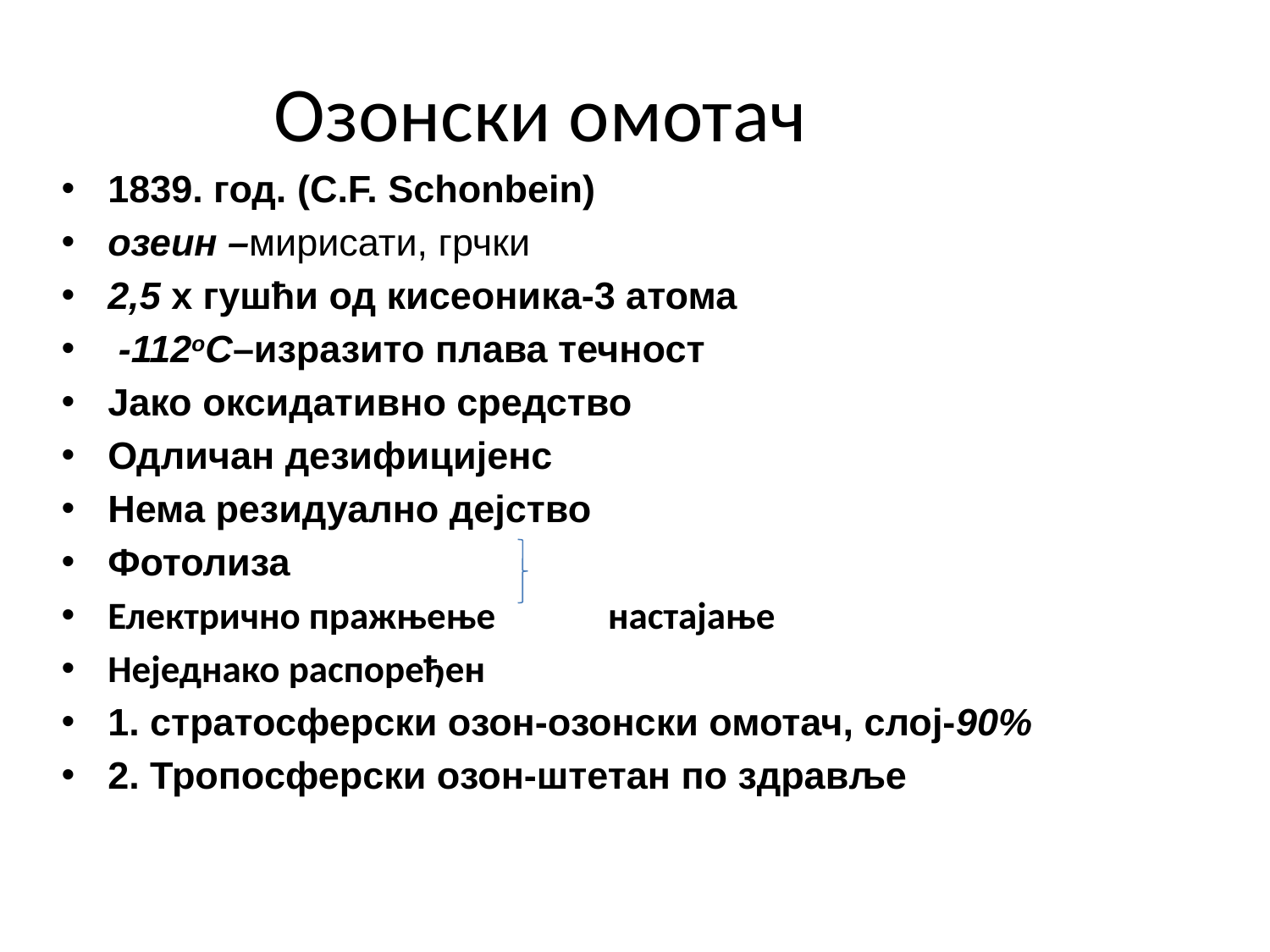

# Озонски омотач
1839. год. (C.F. Schonbein)
озеин –мирисати, грчки
2,5 х гушћи од кисеоника-3 атома
 -112оC–изразито плава течност
Јако оксидативно средство
Одличан дезифицијенс
Нема резидуално дејство
Фотолиза
Електрично пражњење             настајање
Неједнако распоређен
1. стратосферски озон-озонски омотач, слој-90%
2. Тропосферски озон-штетан по здравље